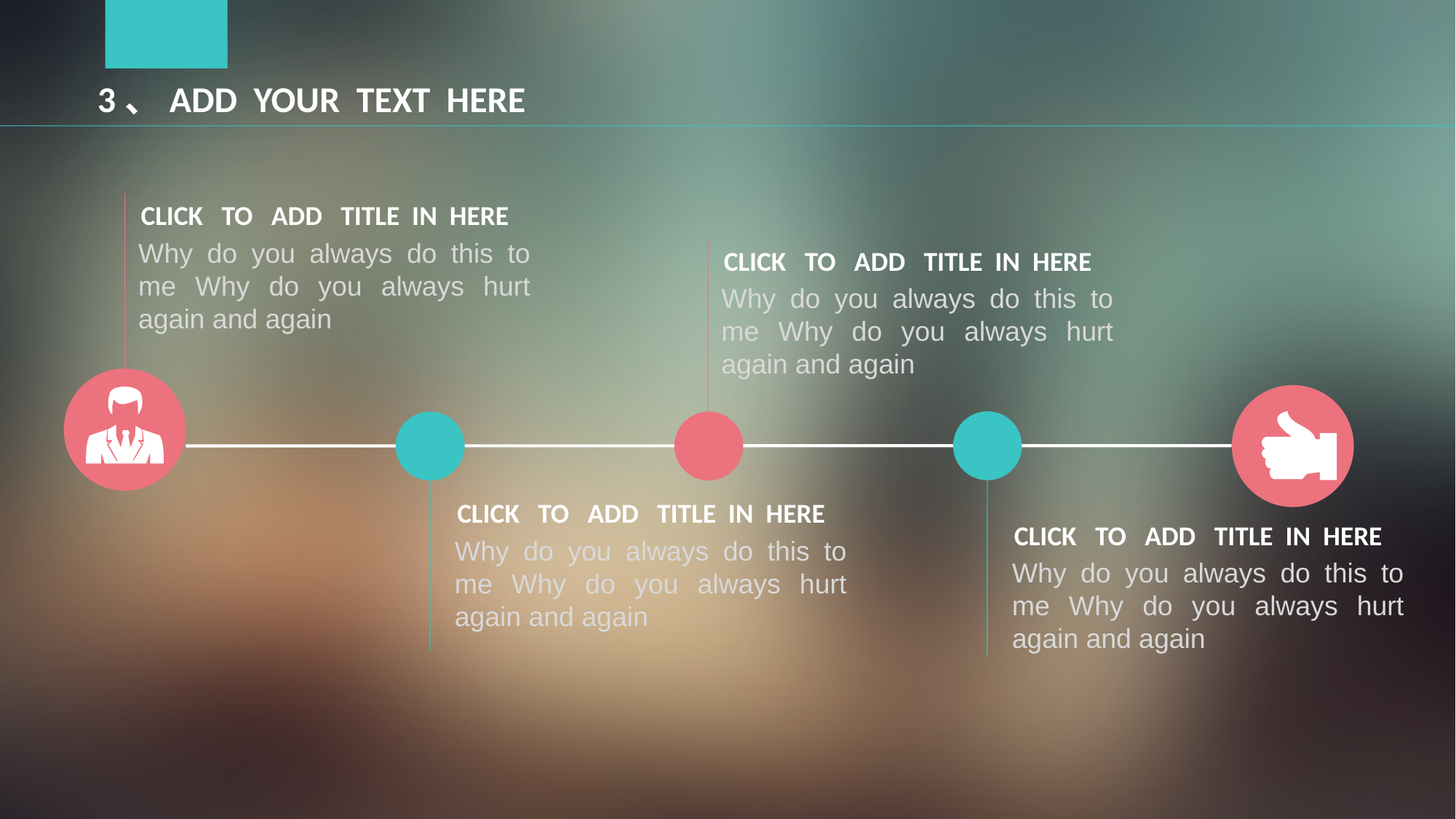

3、ADD  YOUR  TEXT  HERE

CLICK   TO   ADD   TITLE  IN  HERE

Why do you always do this to me Why do you always hurt again and again
CLICK   TO   ADD   TITLE  IN  HERE

Why do you always do this to me Why do you always hurt again and again

CLICK   TO   ADD   TITLE  IN  HERE
CLICK   TO   ADD   TITLE  IN  HERE
Why do you always do this to me Why do you always hurt again and again
Why do you always do this to me Why do you always hurt again and again